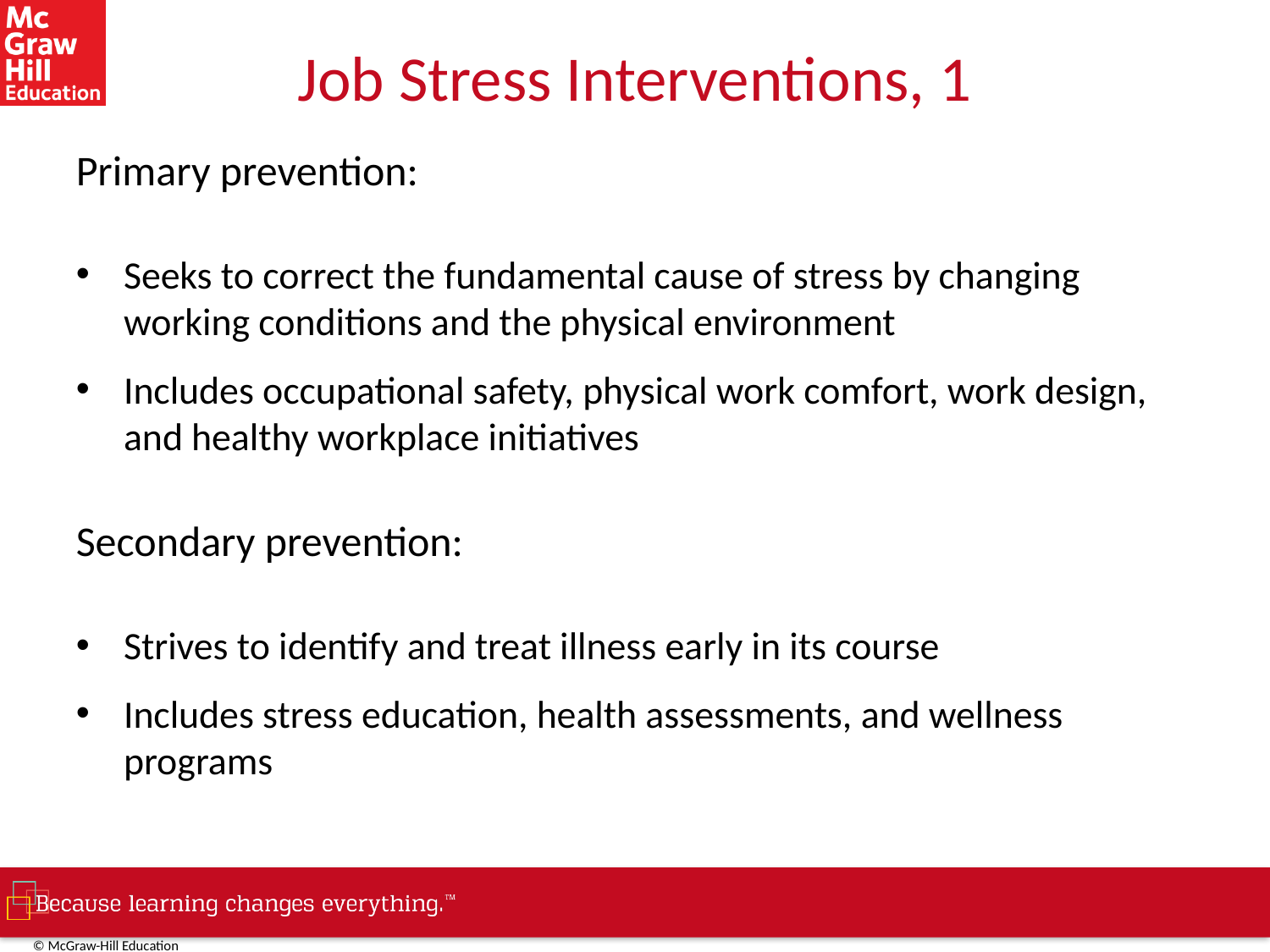

# Job Stress Interventions, 1
Primary prevention:

Seeks to correct the fundamental cause of stress by changing working conditions and the physical environment
Includes occupational safety, physical work comfort, work design, and healthy workplace initiatives

Secondary prevention:

Strives to identify and treat illness early in its course
Includes stress education, health assessments, and wellness programs